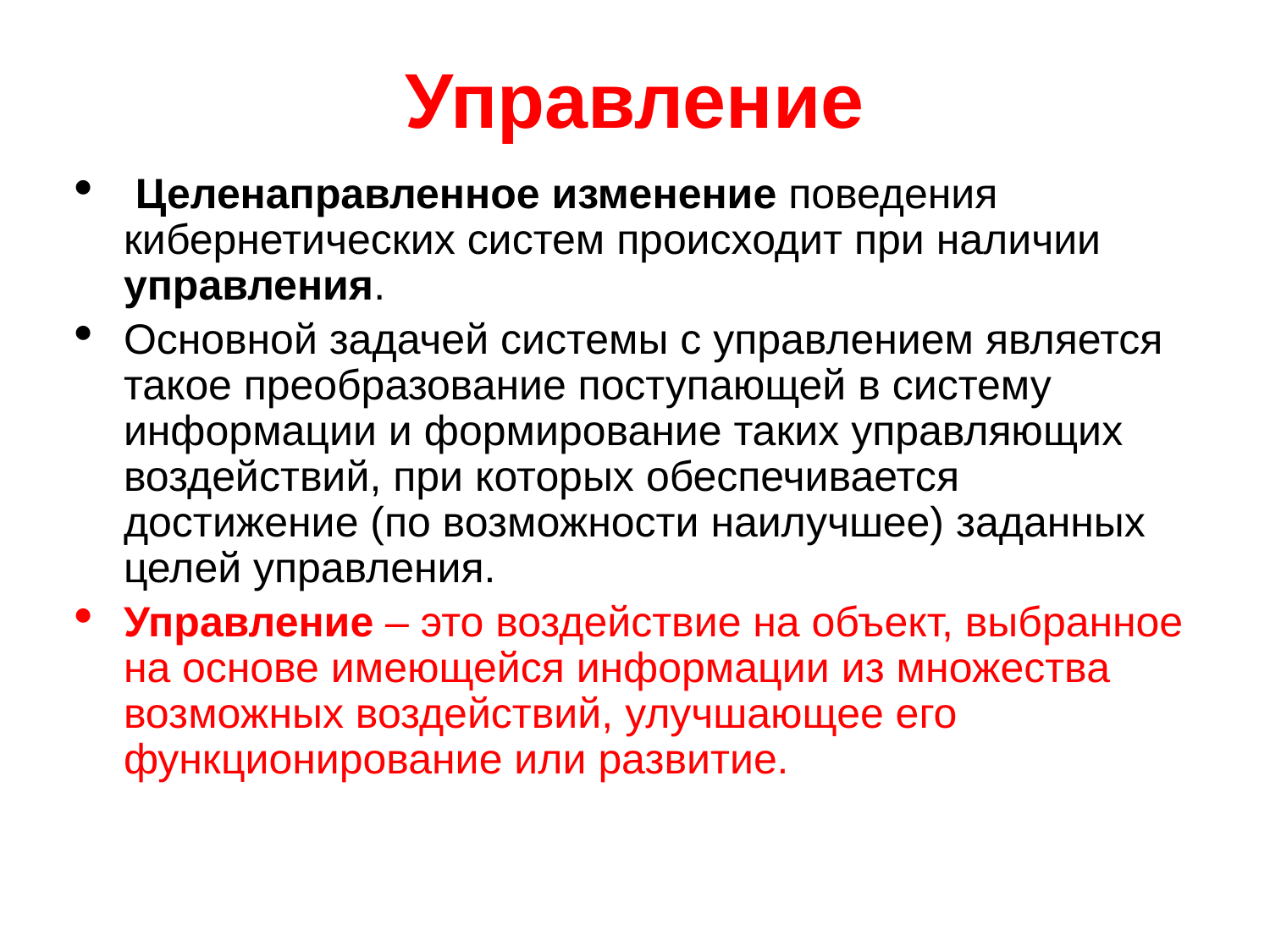

Управление
 Целенаправленное изменение поведения кибернетических систем происходит при наличии управления.
Основной задачей системы с управлением является такое преобразование поступающей в систему информации и формирование таких управляющих воздействий, при которых обеспечивается достижение (по возможности наилучшее) заданных целей управления.
Управление – это воздействие на объект, выбранное на основе имеющейся информации из множества возможных воздействий, улучшающее его функционирование или развитие.